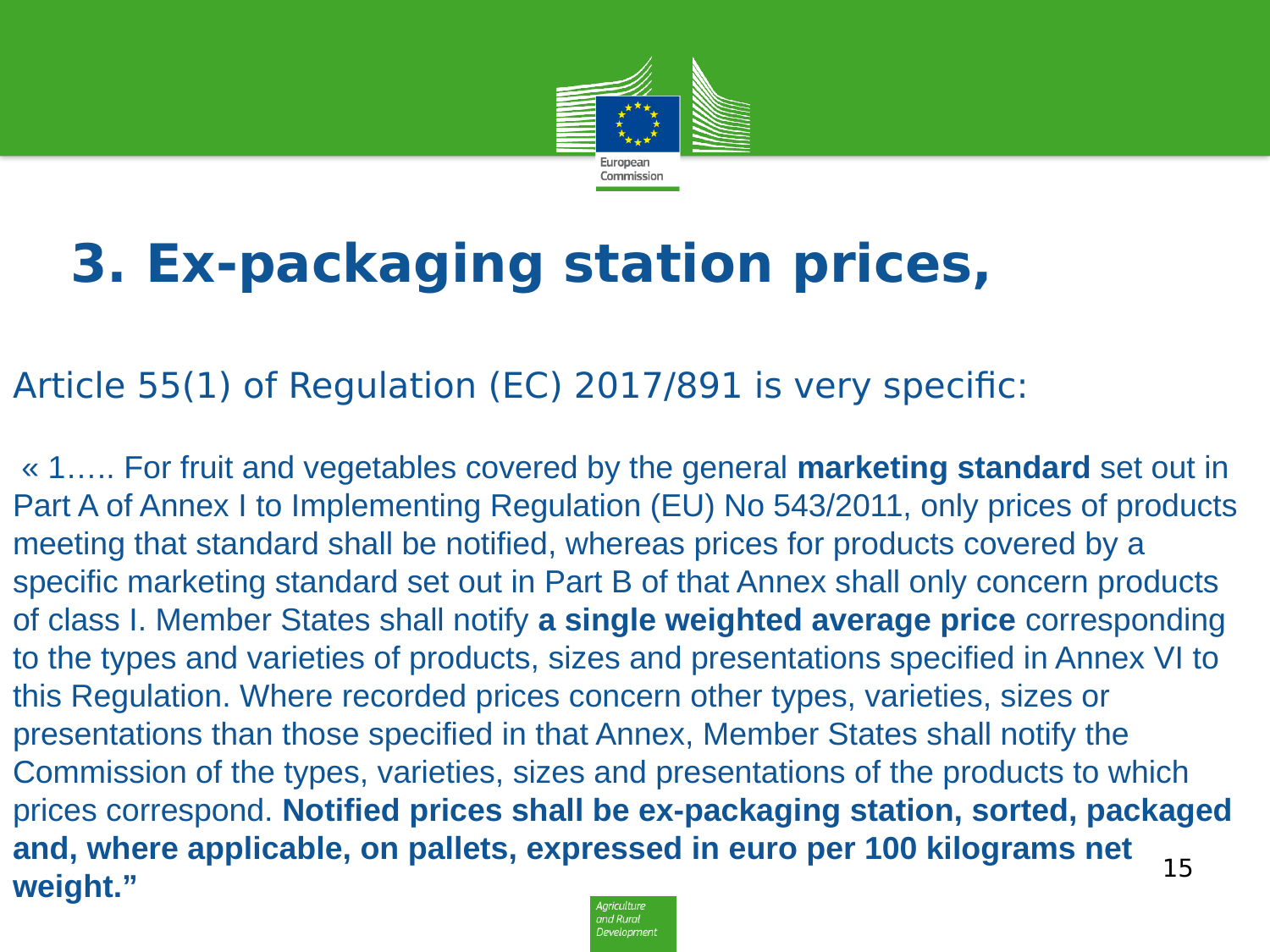

# 3. Ex-packaging station prices,
Article 55(1) of Regulation (EC) 2017/891 is very specific:
 « 1….. For fruit and vegetables covered by the general marketing standard set out in Part A of Annex I to Implementing Regulation (EU) No 543/2011, only prices of products meeting that standard shall be notified, whereas prices for products covered by a specific marketing standard set out in Part B of that Annex shall only concern products of class I. Member States shall notify a single weighted average price corresponding to the types and varieties of products, sizes and presentations specified in Annex VI to this Regulation. Where recorded prices concern other types, varieties, sizes or presentations than those specified in that Annex, Member States shall notify the Commission of the types, varieties, sizes and presentations of the products to which prices correspond. Notified prices shall be ex-packaging station, sorted, packaged and, where applicable, on pallets, expressed in euro per 100 kilograms net weight.”
15